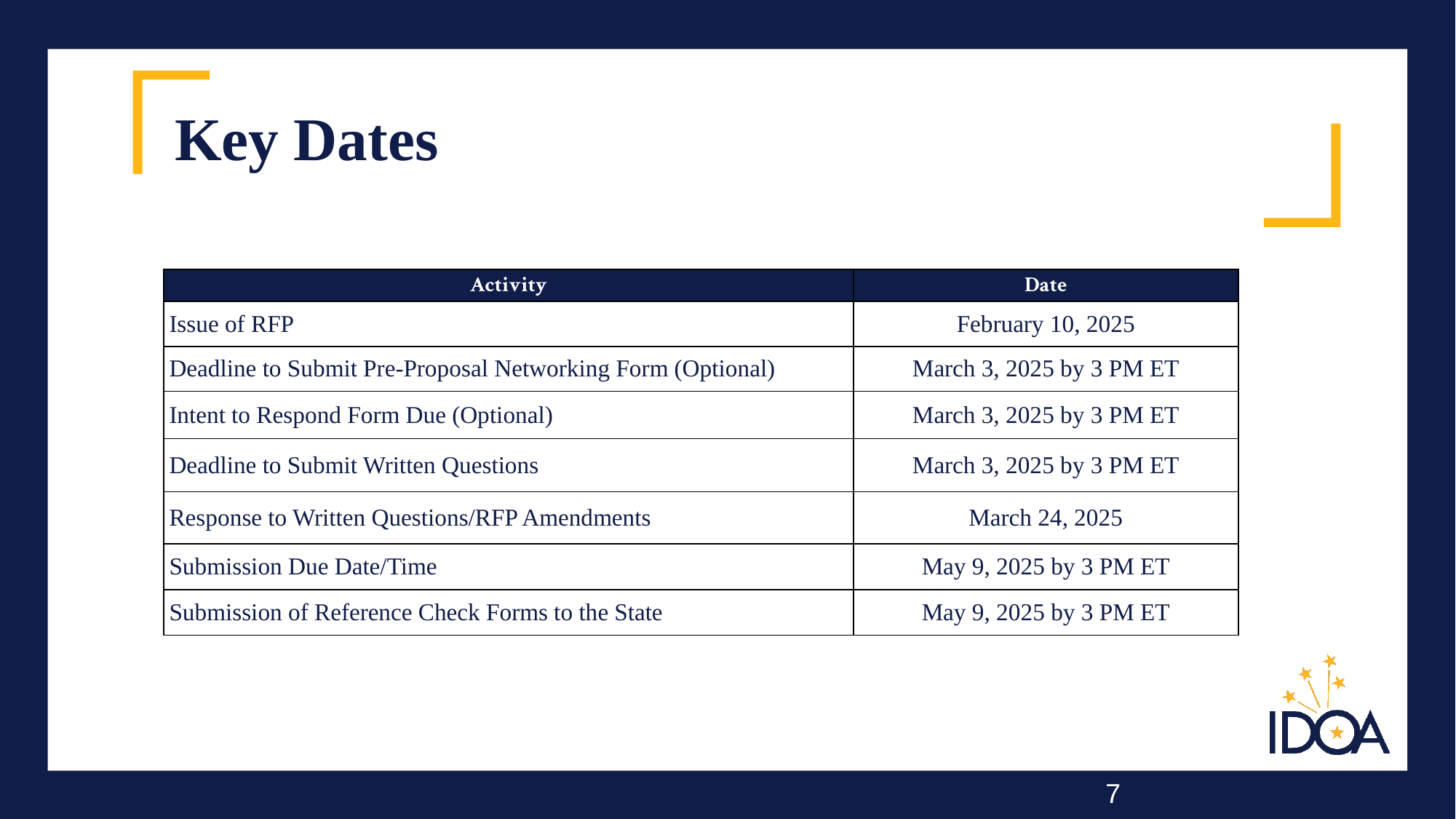

# Key Dates
| Activity | Date |
| --- | --- |
| Issue of RFP | February 10, 2025 |
| Deadline to Submit Pre-Proposal Networking Form (Optional) | March 3, 2025 by 3 PM ET |
| Intent to Respond Form Due (Optional) | March 3, 2025 by 3 PM ET |
| Deadline to Submit Written Questions | March 3, 2025 by 3 PM ET |
| Response to Written Questions/RFP Amendments | March 24, 2025 |
| Submission Due Date/Time | May 9, 2025 by 3 PM ET |
| Submission of Reference Check Forms to the State | May 9, 2025 by 3 PM ET |
7